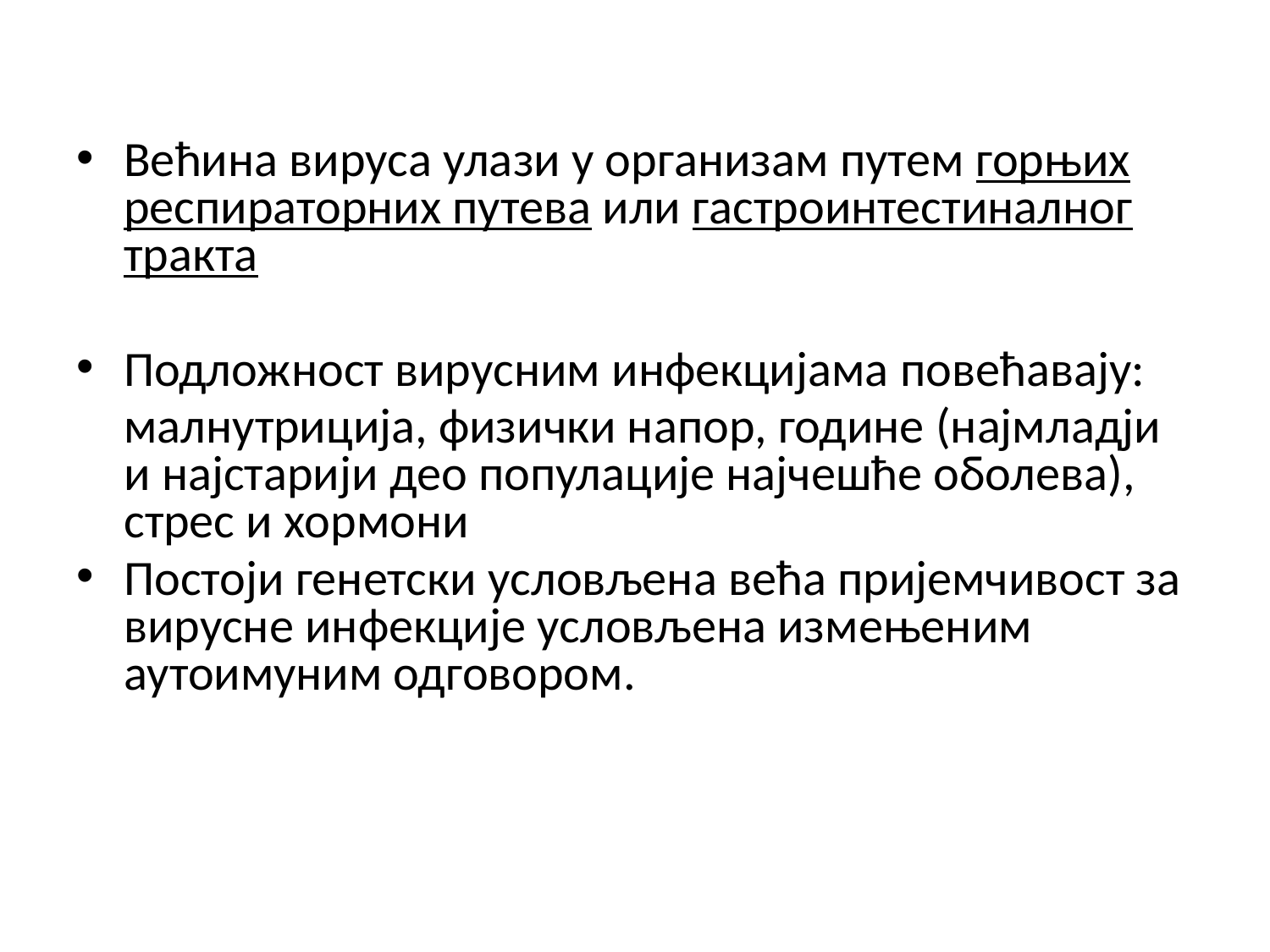

Већина вируса улази у организам путем горњих респираторних путева или гастроинтестиналног тракта

Подложност вирусним инфекцијама повећавају:
	малнутриција, физички напор, године (најмладји и најстарији део популације најчешће оболева), стрес и хормони
Постоји генетски условљена већа пријемчивост за вирусне инфекције условљена измењеним аутоимуним одговором.